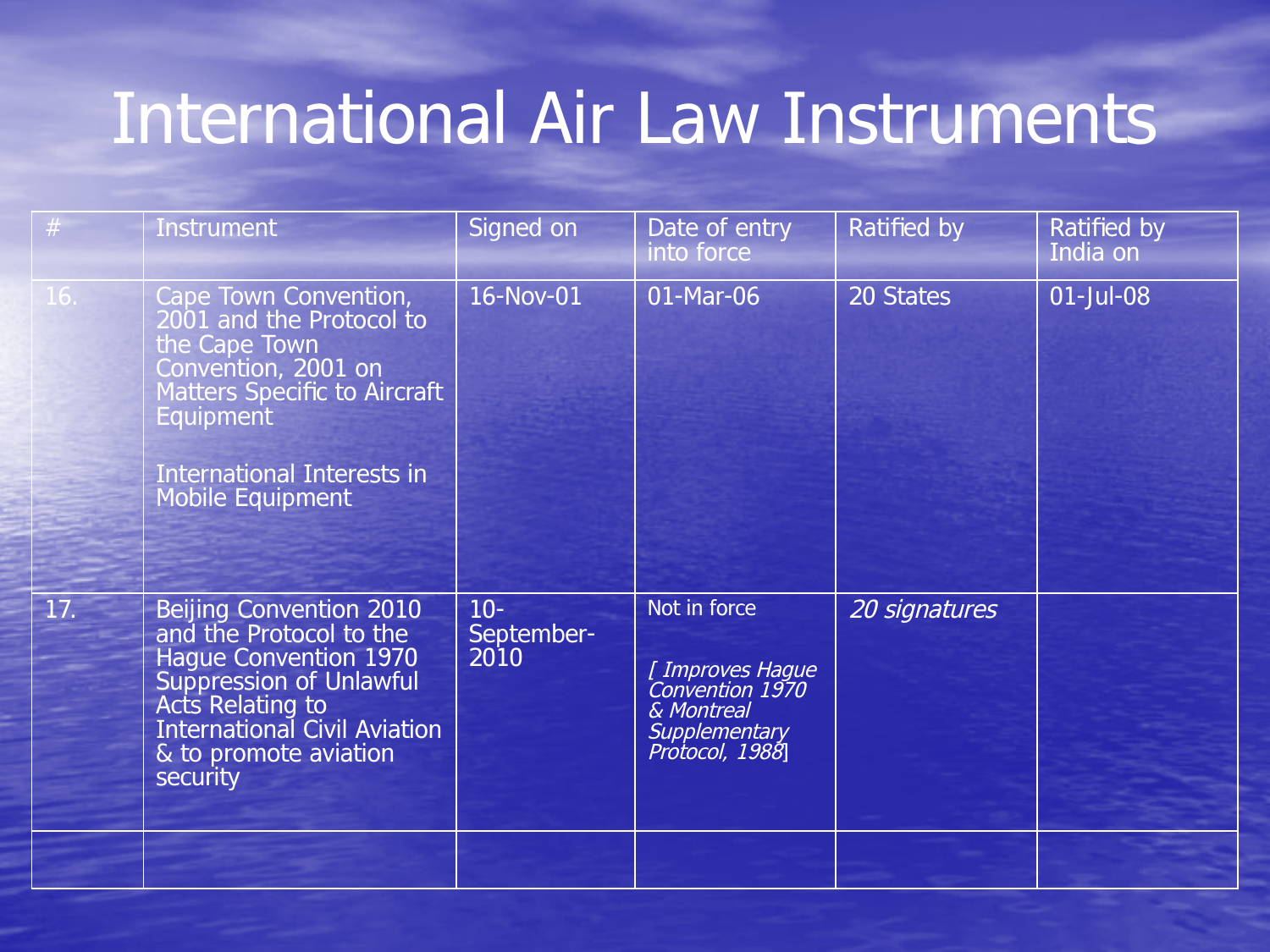

# International Air Law Instruments
| # | Instrument | Signed on | Date of entry into force | Ratified by | Ratified by India on |
| --- | --- | --- | --- | --- | --- |
| 16. | Cape Town Convention, 2001 and the Protocol to the Cape Town Convention, 2001 on Matters Specific to Aircraft Equipment International Interests in Mobile Equipment | 16-Nov-01 | 01-Mar-06 | 20 States | 01-Jul-08 |
| 17. | Beijing Convention 2010 and the Protocol to the Hague Convention 1970 Suppression of Unlawful Acts Relating to International Civil Aviation & to promote aviation security | 10- September- 2010 | Not in force [ Improves Hague Convention 1970 & Montreal Supplementary Protocol, 1988] | 20 signatures |  |
|  |  |  |  |  |  |